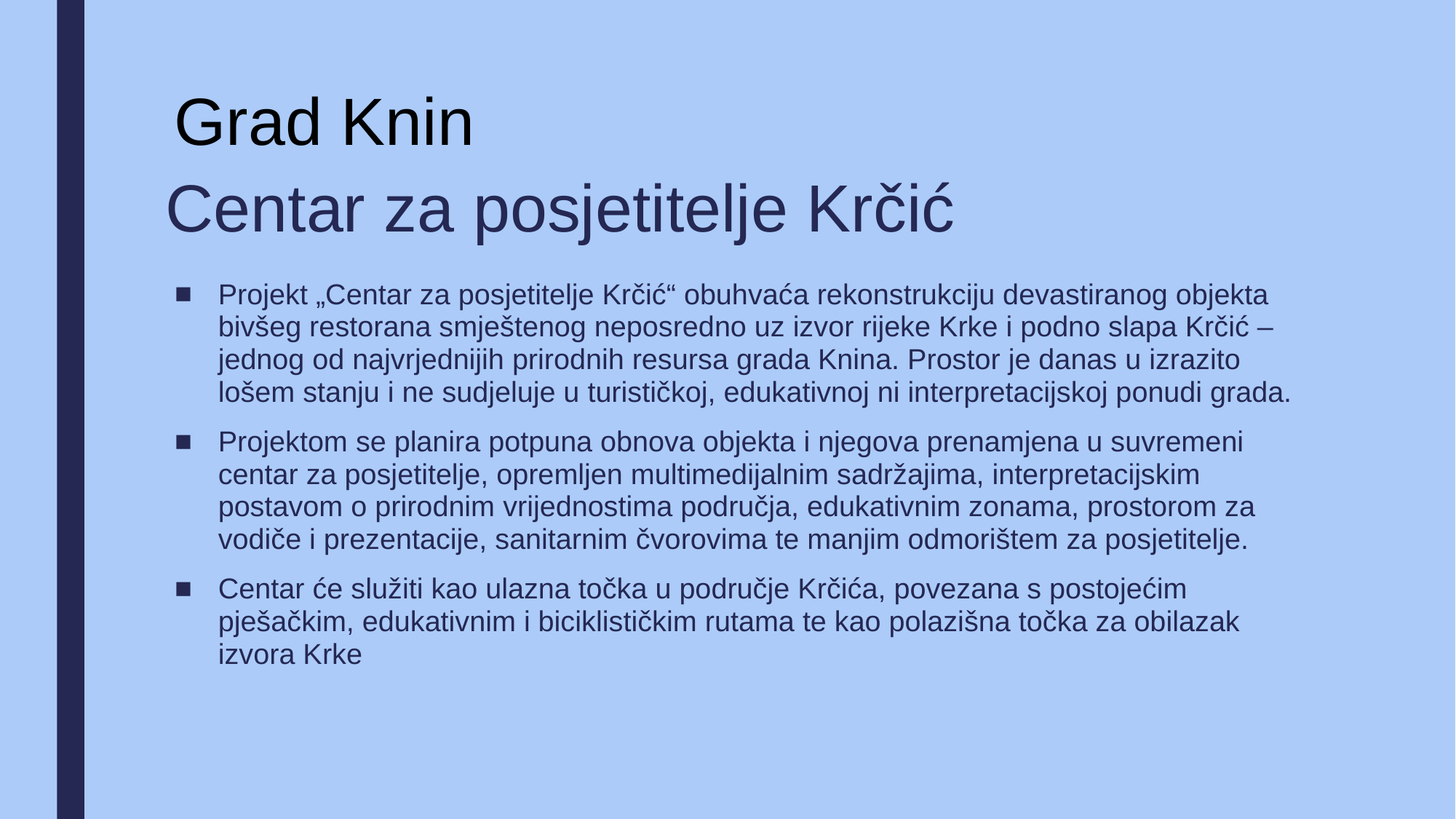

Grad Knin
# Centar za posjetitelje Krčić
Projekt „Centar za posjetitelje Krčić“ obuhvaća rekonstrukciju devastiranog objekta bivšeg restorana smještenog neposredno uz izvor rijeke Krke i podno slapa Krčić – jednog od najvrjednijih prirodnih resursa grada Knina. Prostor je danas u izrazito lošem stanju i ne sudjeluje u turističkoj, edukativnoj ni interpretacijskoj ponudi grada.
Projektom se planira potpuna obnova objekta i njegova prenamjena u suvremeni centar za posjetitelje, opremljen multimedijalnim sadržajima, interpretacijskim postavom o prirodnim vrijednostima područja, edukativnim zonama, prostorom za vodiče i prezentacije, sanitarnim čvorovima te manjim odmorištem za posjetitelje.
Centar će služiti kao ulazna točka u područje Krčića, povezana s postojećim pješačkim, edukativnim i biciklističkim rutama te kao polazišna točka za obilazak izvora Krke